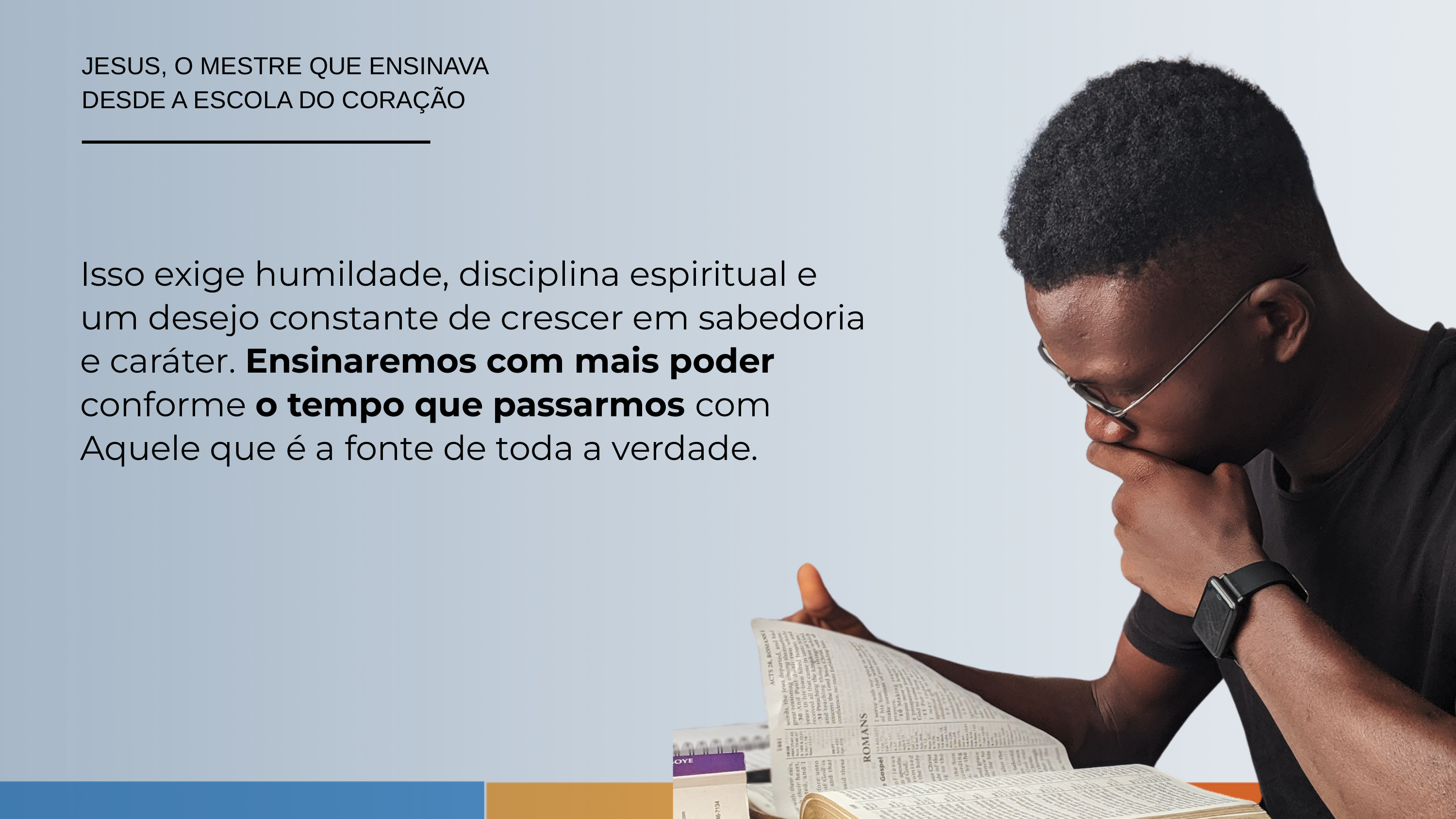

JESUS, O MESTRE QUE ENSINAVA
DESDE A ESCOLA DO CORAÇÃO

Isso exige humildade, disciplina espiritual e um desejo constante de crescer em sabedoria
e caráter. Ensinaremos com mais poder conforme o tempo que passarmos com Aquele que é a fonte de toda a verdade.